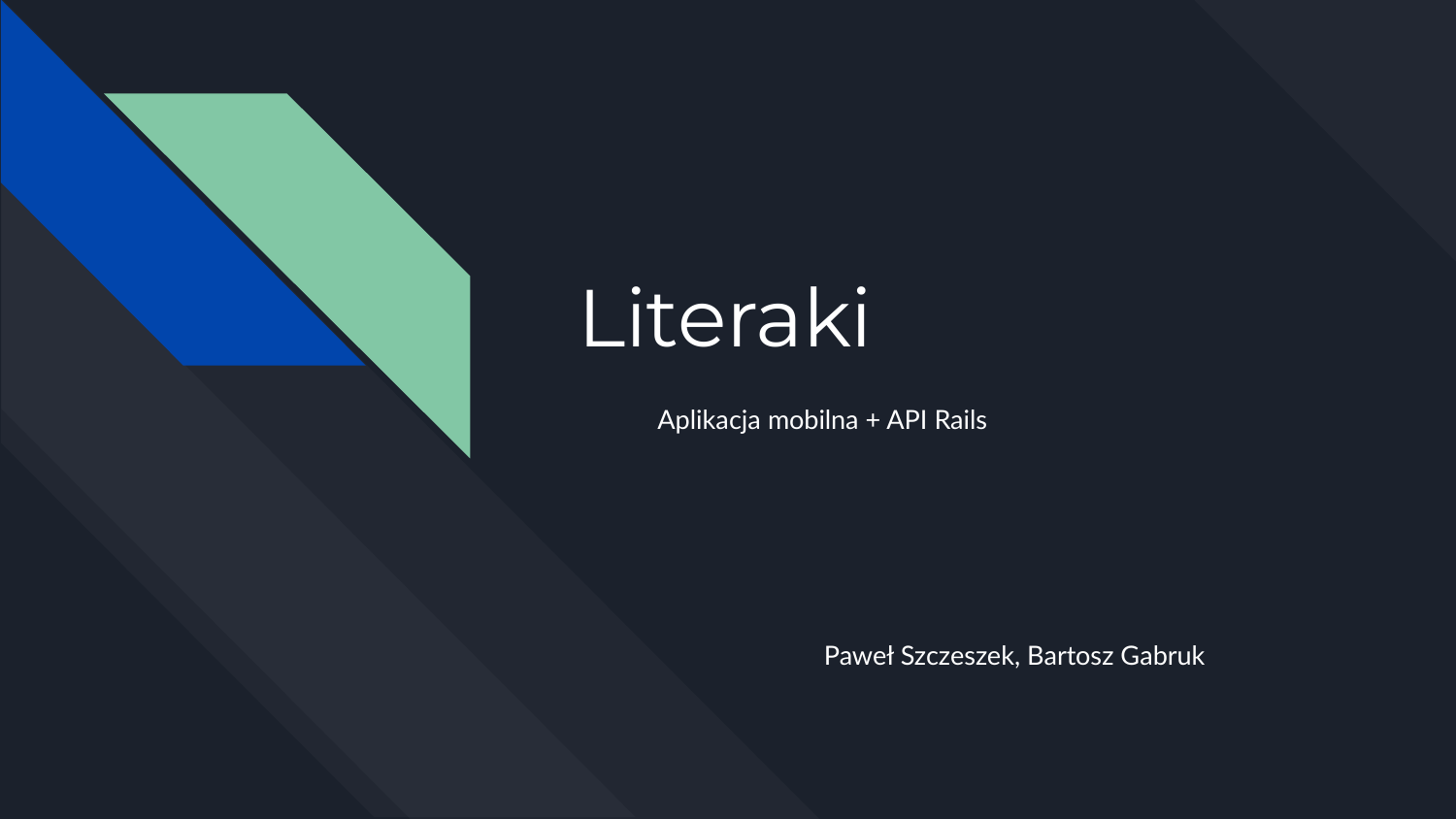

# Literaki
Aplikacja mobilna + API Rails
Paweł Szczeszek, Bartosz Gabruk